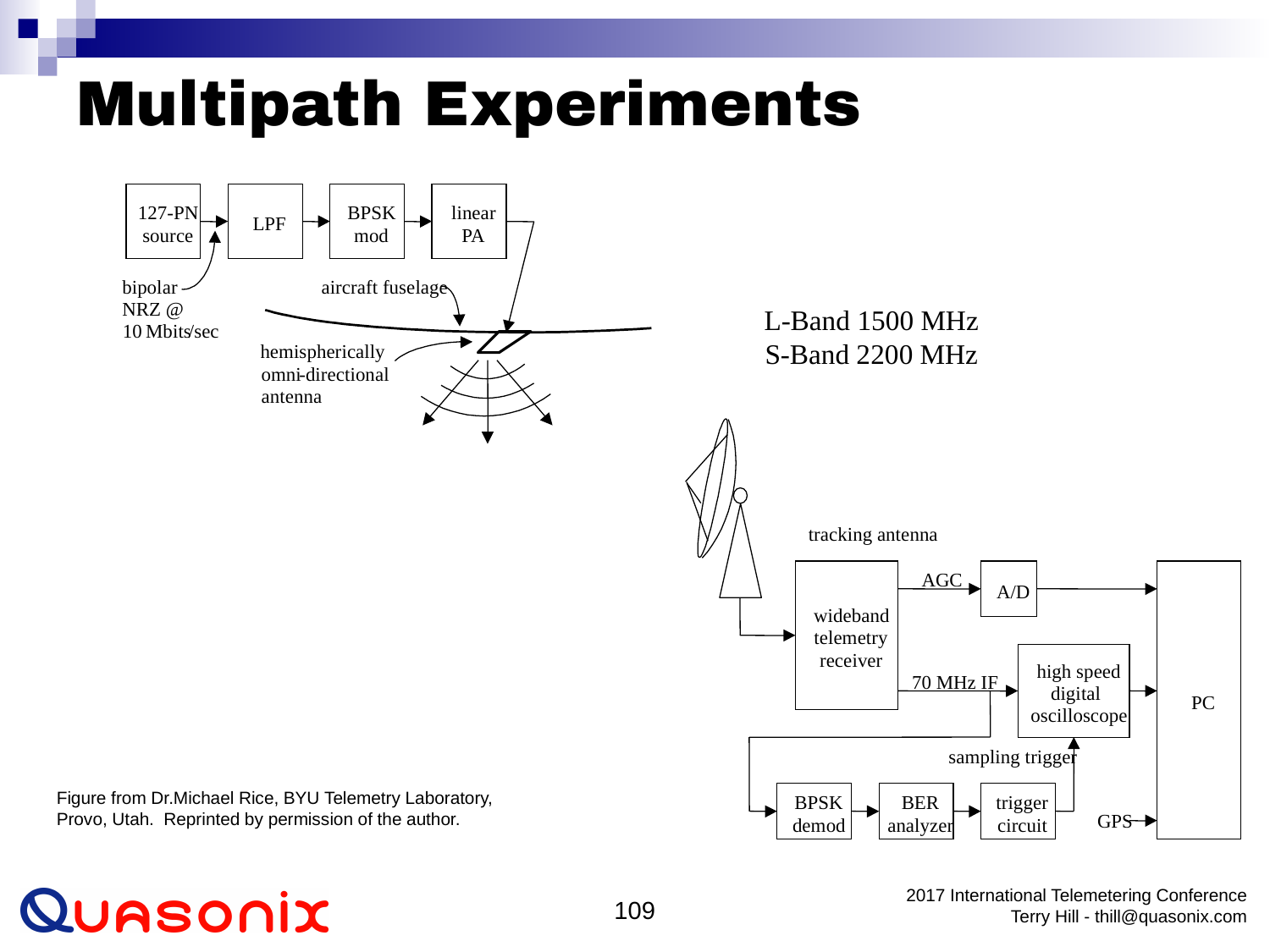

# Multipath Experiments

127-PN
BPSK
linear
LPF

source
mod
PA

bipolar
aircraft fuselage

L-Band 1500 MHz
S-Band 2200 MHz
NRZ @

10
Mbits
/sec

hemispherically

omni
-directional

antenna

tracking antenna

AGC
A/D

wideband
telemetry

receiver
high speed

70 MHz IF
digital

PC

oscilloscope

sampling trigger
Figure from Dr.Michael Rice, BYU Telemetry Laboratory, Provo, Utah.  Reprinted by permission of the author.

BPSK
BER
trigger

GPS

demod
analyzer
circuit